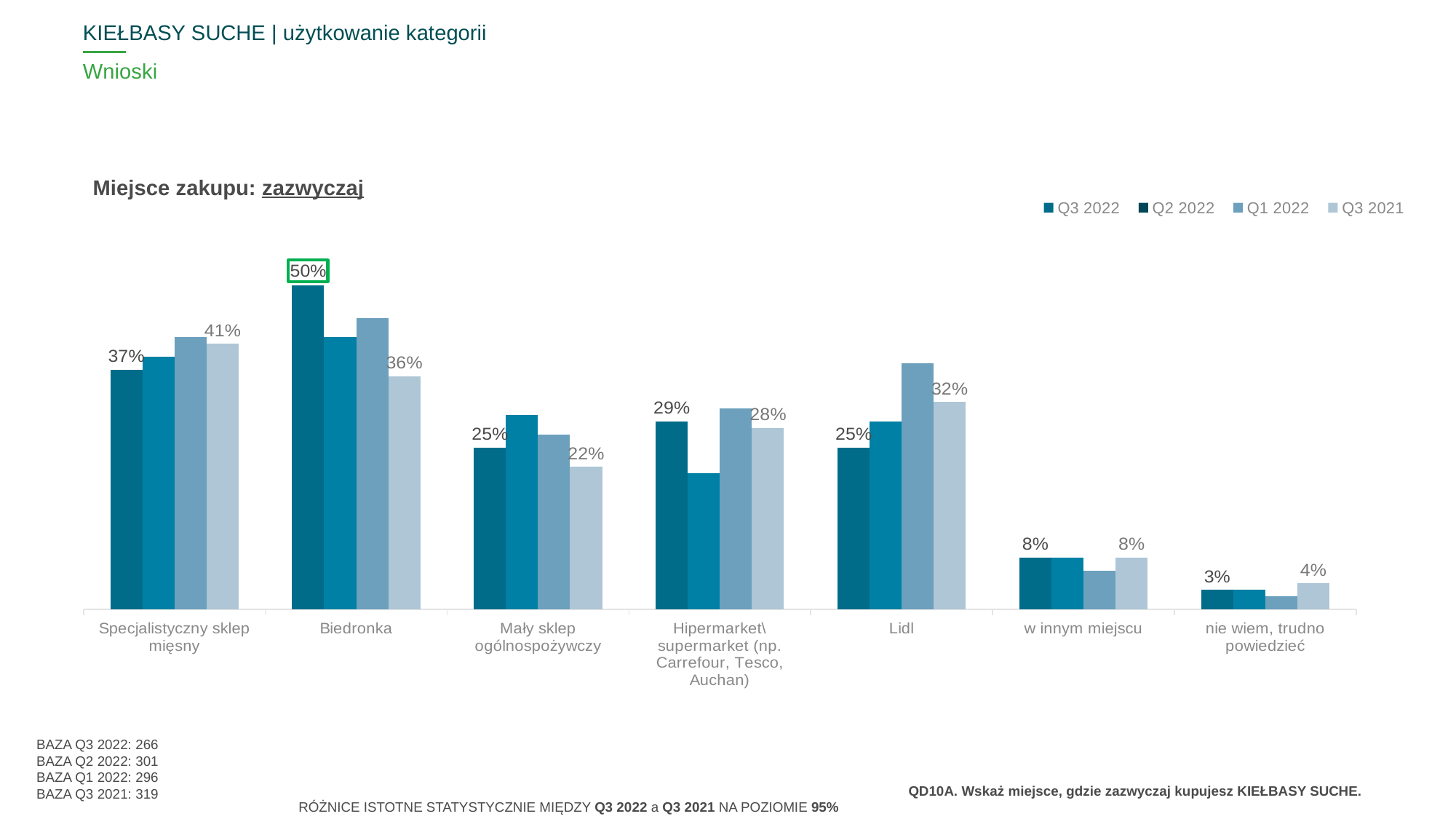

KIEŁBASY SUCHE | użytkowanie kategorii
# Wnioski

### Chart

| Category | Q3 2022 | Q2 2022 | Q1 2022 | Q3 2021 |
|---|---|---|---|---|
|  | None | None | None | None |
|  | None | None | None | None |
|  | None | None | None | None |
|  | None | None | None | None |
|  | None | None | None | None |
|  | None | None | None | None |
|  | None | None | None | None |
Miejsce zakupu: zazwyczaj

### Chart

| Category | Q3 2022 | Q2 2022 | Q1 2022 | Q3 2021 |
|---|---|---|---|---|
| Specjalistyczny sklep mięsny | 0.37 | 0.39 | 0.42 | 0.41 |
| Biedronka | 0.5 | 0.42 | 0.45 | 0.36 |
| Mały sklep ogólnospożywczy | 0.25 | 0.3 | 0.27 | 0.22 |
| Hipermarket\supermarket (np. Carrefour, Tesco, Auchan) | 0.29 | 0.21 | 0.31 | 0.28 |
| Lidl | 0.25 | 0.29 | 0.38 | 0.32 |
| w innym miejscu | 0.08 | 0.08 | 0.06 | 0.08 |
| nie wiem, trudno powiedzieć | 0.03 | 0.03 | 0.02 | 0.04 |
BAZA Q3 2022: 266
BAZA Q2 2022: 301
BAZA Q1 2022: 296
BAZA Q3 2021: 319
QD10A. Wskaż miejsce, gdzie zazwyczaj kupujesz KIEŁBASY SUCHE.
RÓŻNICE ISTOTNE STATYSTYCZNIE MIĘDZY Q3 2022 a Q3 2021 NA POZIOMIE 95%